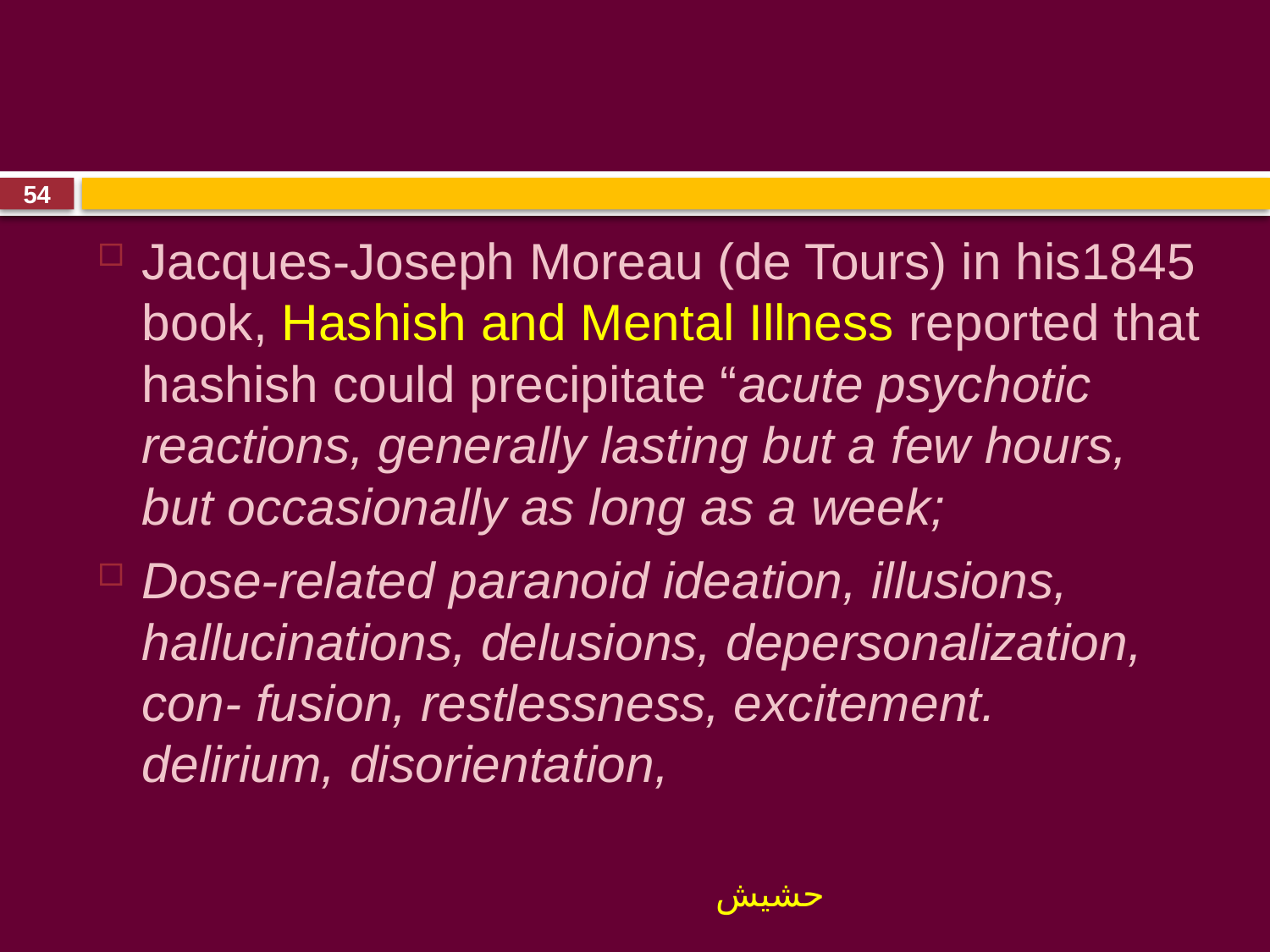

#
54
Jacques-Joseph Moreau (de Tours) in his1845 book, Hashish and Mental Illness reported that hashish could precipitate “acute psychotic reactions, generally lasting but a few hours, but occasionally as long as a week;
Dose-related paranoid ideation, illusions, hallucinations, delusions, depersonalization, con- fusion, restlessness, excitement. delirium, disorientation,
حشیش